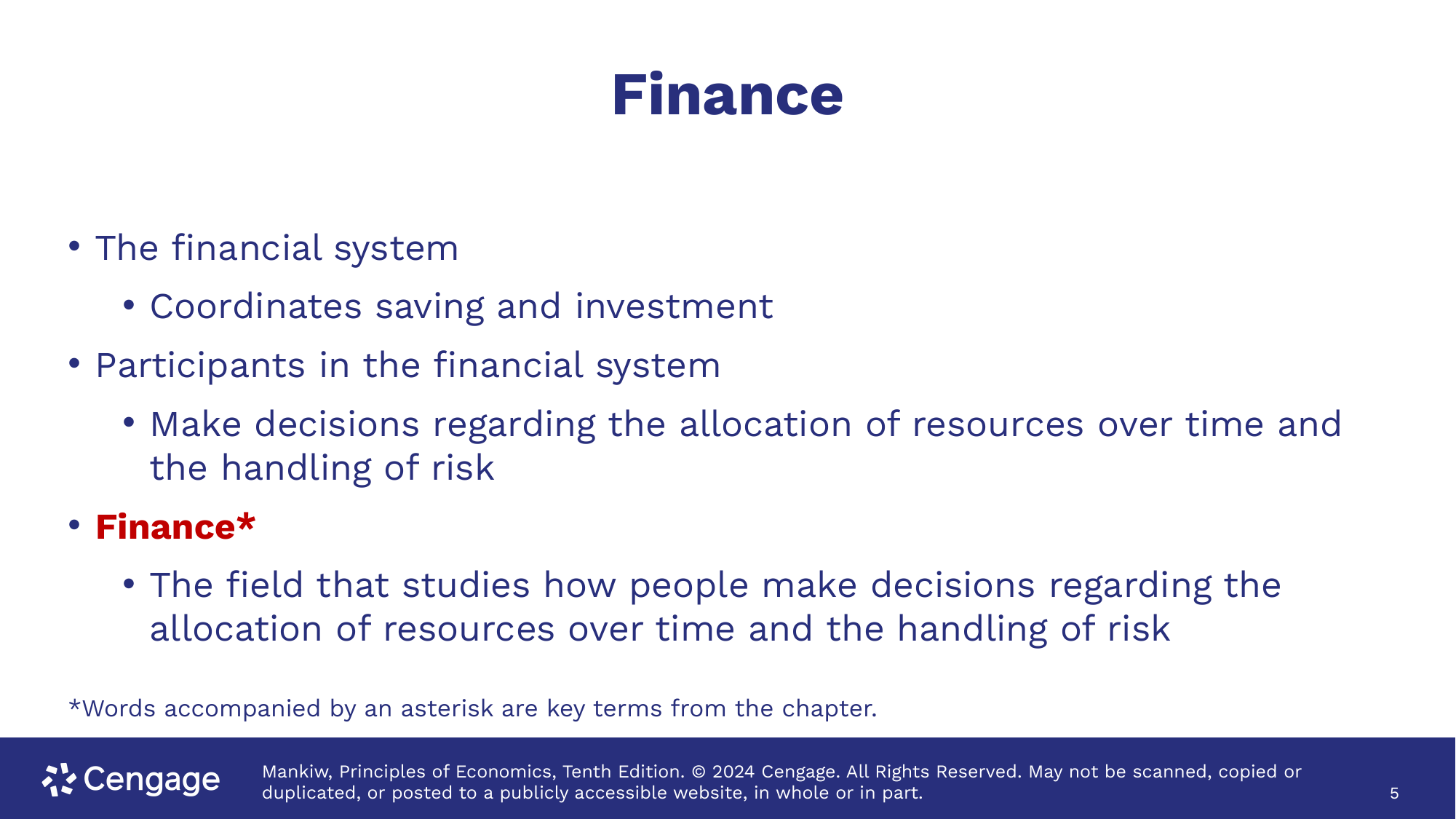

# Finance
The financial system
Coordinates saving and investment
Participants in the financial system
Make decisions regarding the allocation of resources over time and the handling of risk
Finance*
The field that studies how people make decisions regarding the allocation of resources over time and the handling of risk
*Words accompanied by an asterisk are key terms from the chapter.